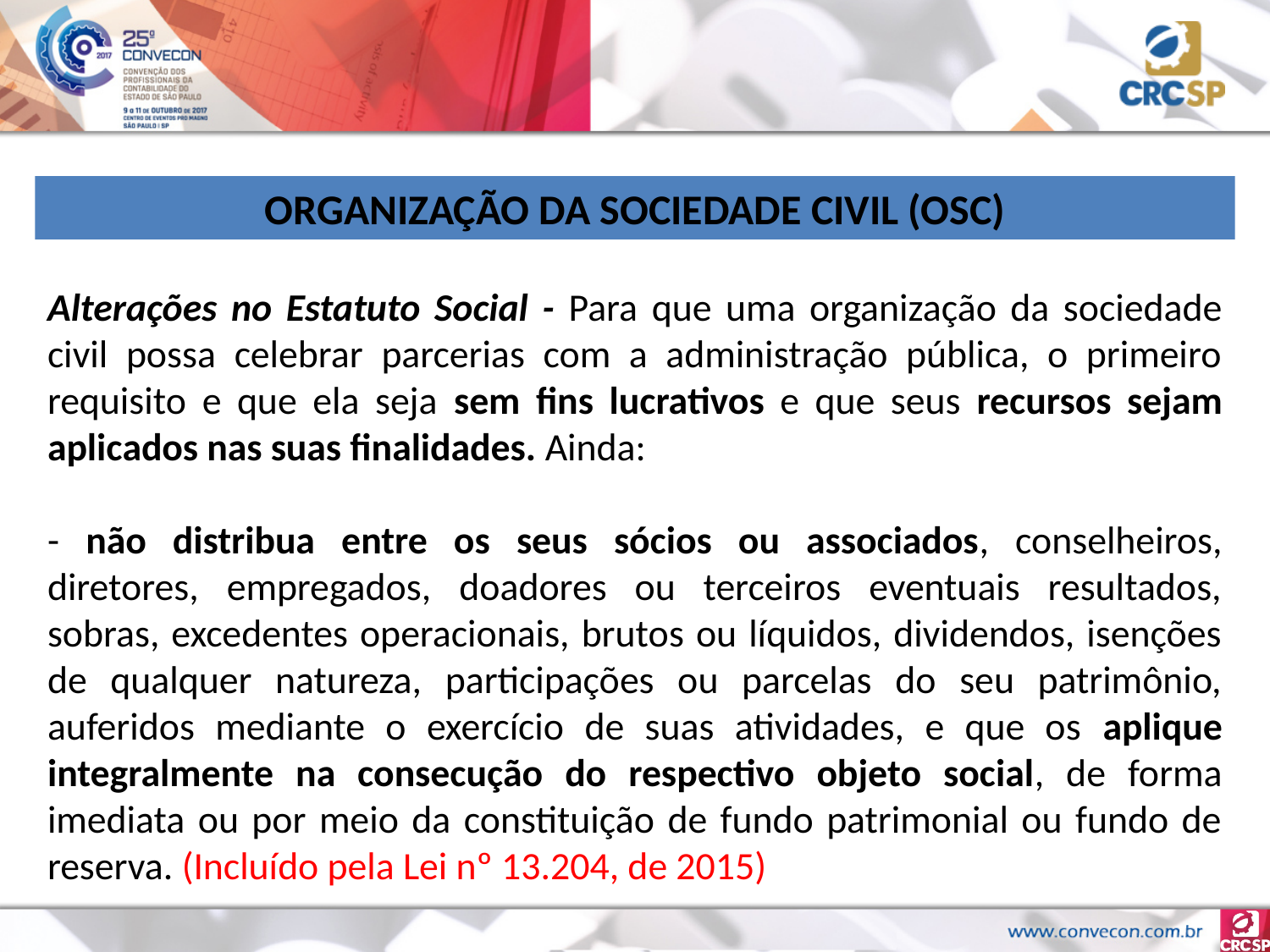

ORGANIZAÇÃO DA SOCIEDADE CIVIL (OSC)

Alterações no Estatuto Social - Para que uma organização da sociedade civil possa celebrar parcerias com a administração pública, o primeiro requisito e que ela seja sem fins lucrativos e que seus recursos sejam aplicados nas suas finalidades. Ainda:

- não distribua entre os seus sócios ou associados, conselheiros, diretores, empregados, doadores ou terceiros eventuais resultados, sobras, excedentes operacionais, brutos ou líquidos, dividendos, isenções de qualquer natureza, participações ou parcelas do seu patrimônio, auferidos mediante o exercício de suas atividades, e que os aplique integralmente na consecução do respectivo objeto social, de forma imediata ou por meio da constituição de fundo patrimonial ou fundo de reserva. (Incluído pela Lei nº 13.204, de 2015)